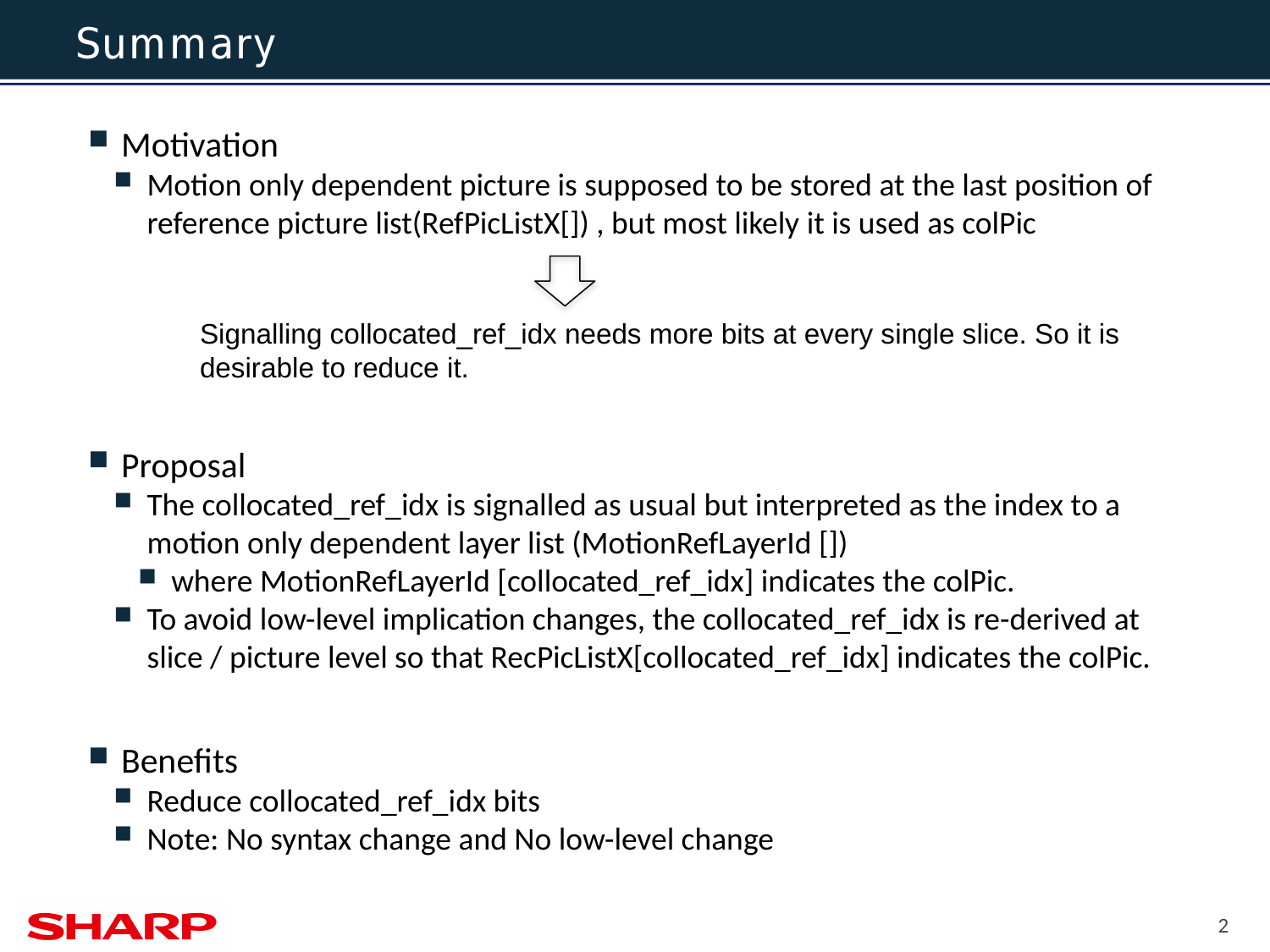

# Summary
Motivation
Motion only dependent picture is supposed to be stored at the last position of reference picture list(RefPicListX[]) , but most likely it is used as colPic

Proposal
The collocated_ref_idx is signalled as usual but interpreted as the index to a motion only dependent layer list (MotionRefLayerId [])
where MotionRefLayerId [collocated_ref_idx] indicates the colPic.
To avoid low-level implication changes, the collocated_ref_idx is re-derived at slice / picture level so that RecPicListX[collocated_ref_idx] indicates the colPic.

Benefits
Reduce collocated_ref_idx bits
Note: No syntax change and No low-level change

Signalling collocated_ref_idx needs more bits at every single slice. So it is desirable to reduce it.
2